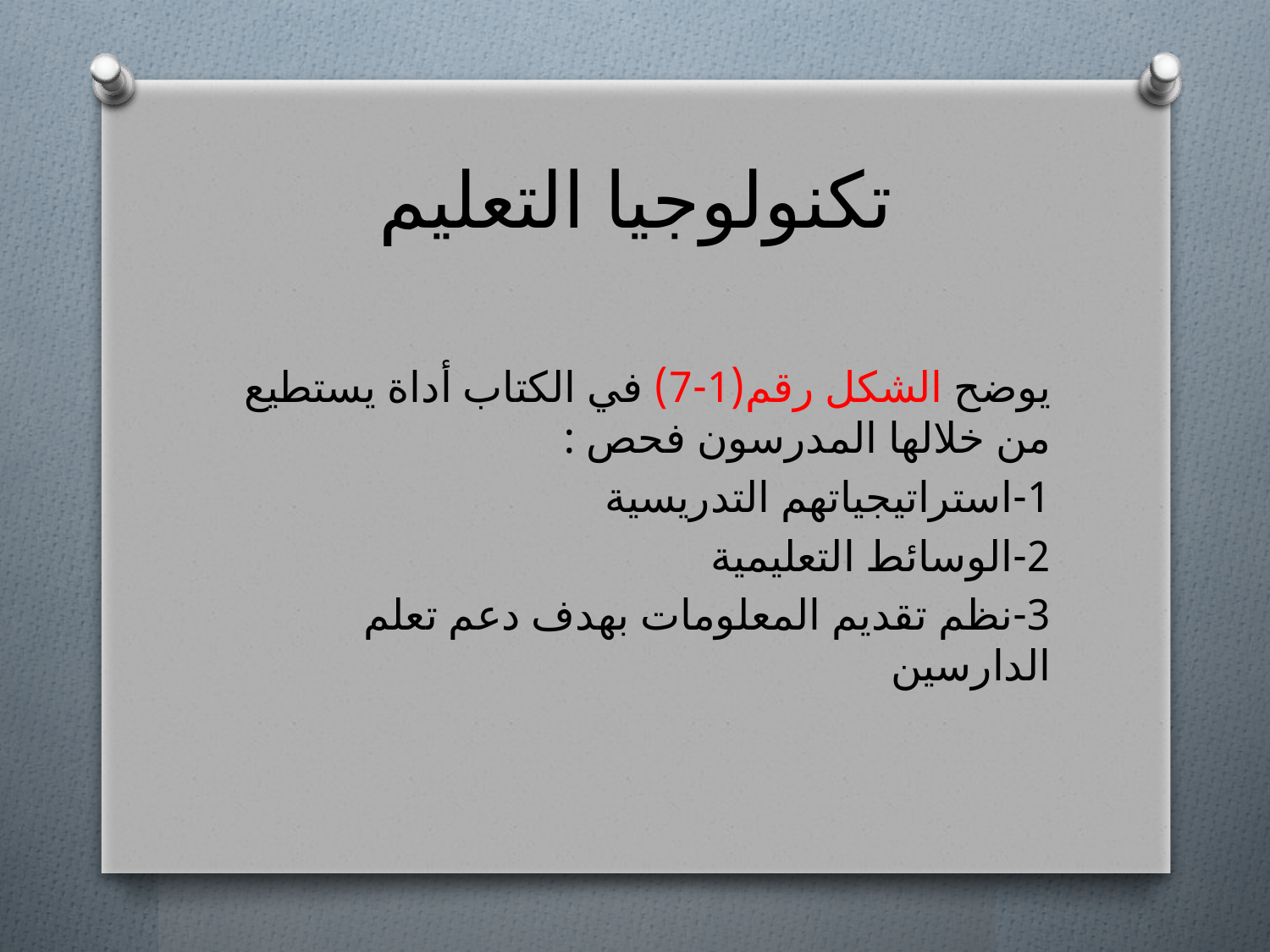

# تكنولوجيا التعليم

يوضح الشكل رقم(1-7) في الكتاب أداة يستطيع من خلالها المدرسون فحص :
1-استراتيجياتهم التدريسية
2-الوسائط التعليمية
3-نظم تقديم المعلومات بهدف دعم تعلم الدارسين